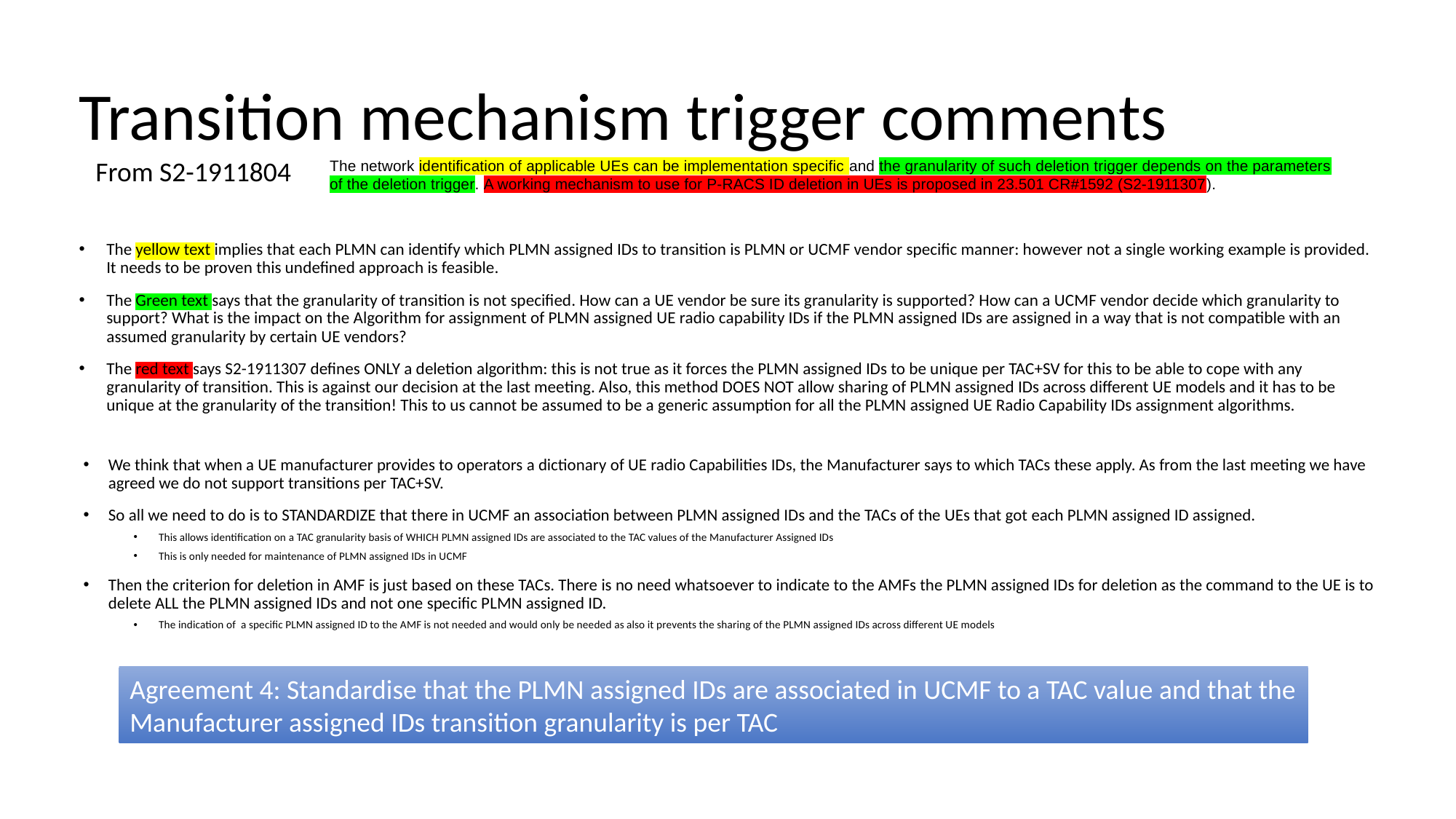

# Transition mechanism trigger comments
From S2-1911804

The network identification of applicable UEs can be implementation specific and the granularity of such deletion trigger depends on the parameters of the deletion trigger. A working mechanism to use for P-RACS ID deletion in UEs is proposed in 23.501 CR#1592 (S2-1911307).
The yellow text implies that each PLMN can identify which PLMN assigned IDs to transition is PLMN or UCMF vendor specific manner: however not a single working example is provided. It needs to be proven this undefined approach is feasible.
The Green text says that the granularity of transition is not specified. How can a UE vendor be sure its granularity is supported? How can a UCMF vendor decide which granularity to support? What is the impact on the Algorithm for assignment of PLMN assigned UE radio capability IDs if the PLMN assigned IDs are assigned in a way that is not compatible with an assumed granularity by certain UE vendors?
The red text says S2-1911307 defines ONLY a deletion algorithm: this is not true as it forces the PLMN assigned IDs to be unique per TAC+SV for this to be able to cope with any granularity of transition. This is against our decision at the last meeting. Also, this method DOES NOT allow sharing of PLMN assigned IDs across different UE models and it has to be unique at the granularity of the transition! This to us cannot be assumed to be a generic assumption for all the PLMN assigned UE Radio Capability IDs assignment algorithms.

We think that when a UE manufacturer provides to operators a dictionary of UE radio Capabilities IDs, the Manufacturer says to which TACs these apply. As from the last meeting we have agreed we do not support transitions per TAC+SV.
So all we need to do is to STANDARDIZE that there in UCMF an association between PLMN assigned IDs and the TACs of the UEs that got each PLMN assigned ID assigned.
This allows identification on a TAC granularity basis of WHICH PLMN assigned IDs are associated to the TAC values of the Manufacturer Assigned IDs
This is only needed for maintenance of PLMN assigned IDs in UCMF
Then the criterion for deletion in AMF is just based on these TACs. There is no need whatsoever to indicate to the AMFs the PLMN assigned IDs for deletion as the command to the UE is to delete ALL the PLMN assigned IDs and not one specific PLMN assigned ID.
The indication of  a specific PLMN assigned ID to the AMF is not needed and would only be needed as also it prevents the sharing of the PLMN assigned IDs across different UE models

Agreement 4: Standardise that the PLMN assigned IDs are associated in UCMF to a TAC value and that the
Manufacturer assigned IDs transition granularity is per TAC